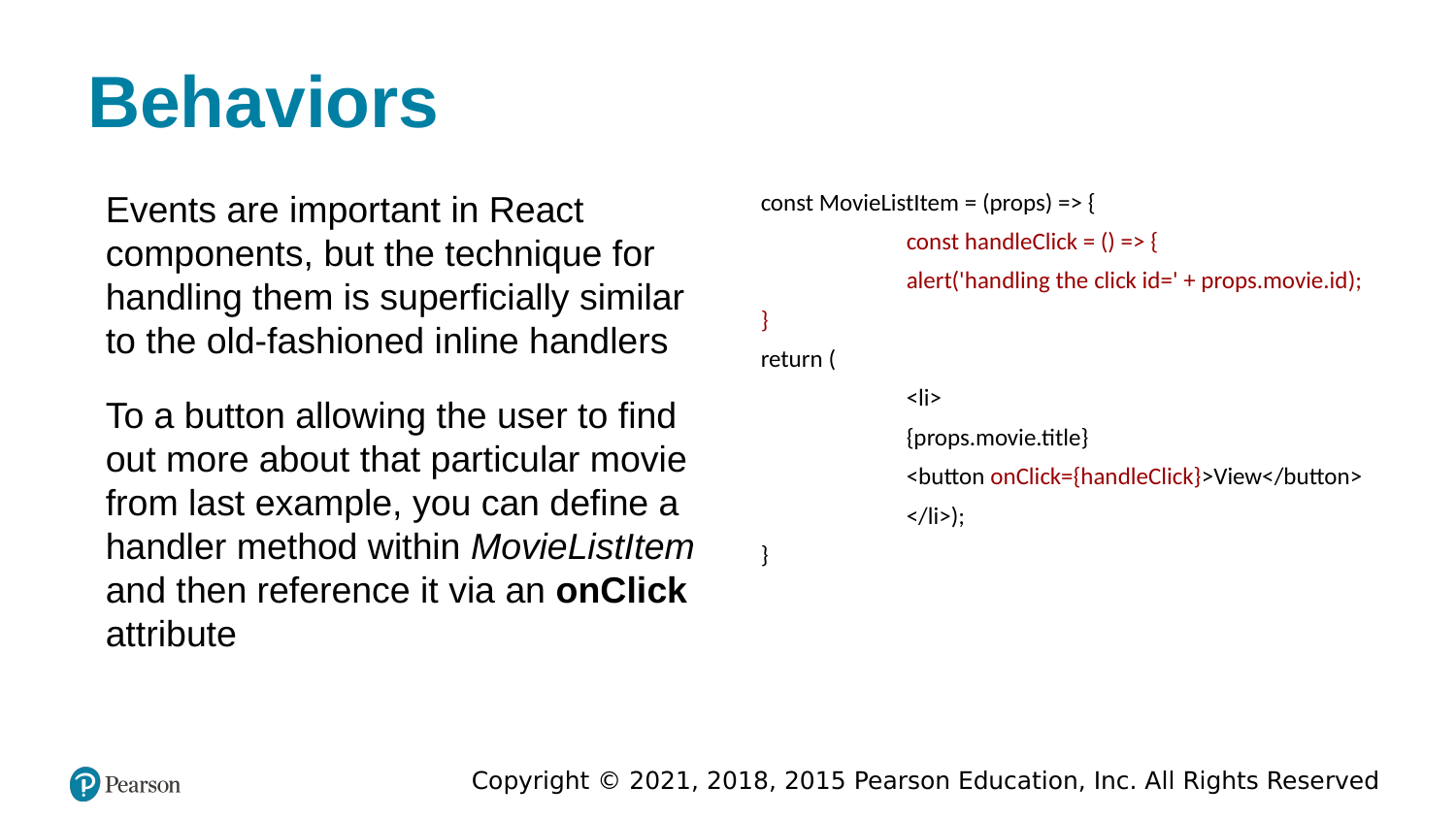

# Behaviors
Events are important in React components, but the technique for handling them is superficially similar to the old-fashioned inline handlers
To a button allowing the user to find out more about that particular movie from last example, you can define a handler method within MovieListItem and then reference it via an onClick attribute

const MovieListItem = (props) => {
	const handleClick = () => {
	alert('handling the click id=' + props.movie.id);
}
return (
	<li>
	{props.movie.title}
	<button onClick={handleClick}>View</button>
	</li>);
}